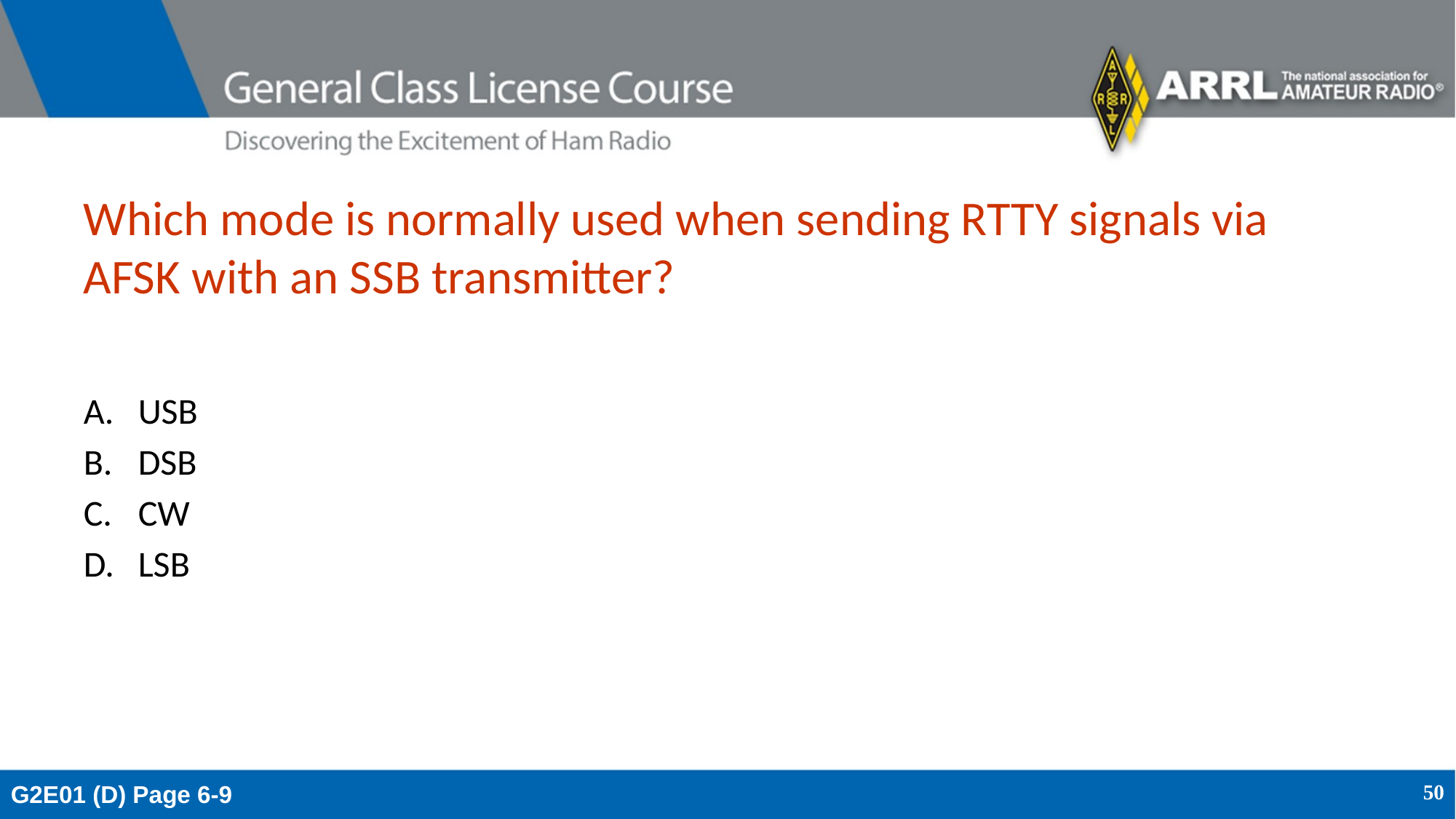

# Which mode is normally used when sending RTTY signals via AFSK with an SSB transmitter?
USB
DSB
CW
LSB
G2E01 (D) Page 6-9
50